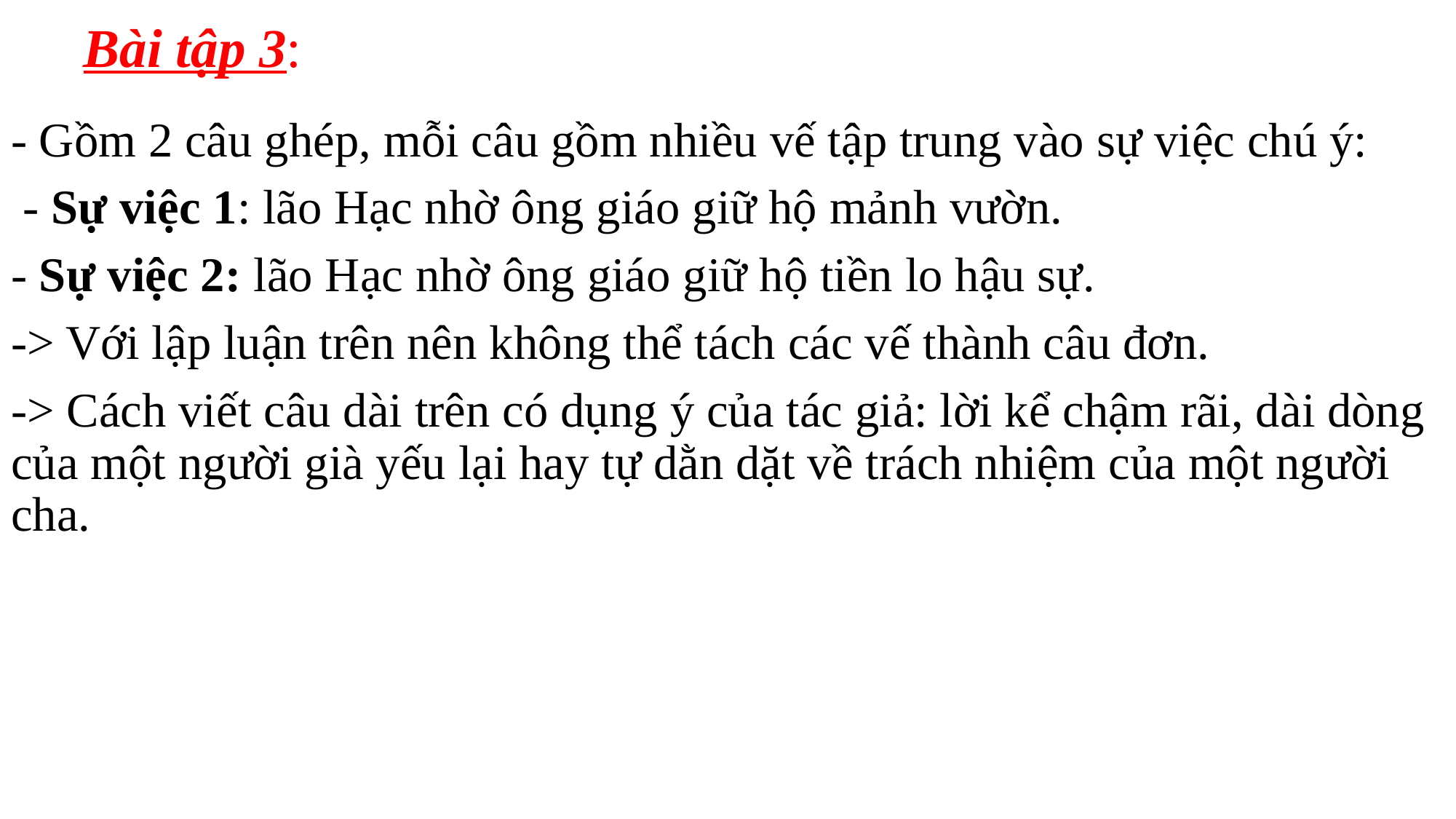

# Bài tập 3:
- Gồm 2 câu ghép, mỗi câu gồm nhiều vế tập trung vào sự việc chú ý:
 - Sự việc 1: lão Hạc nhờ ông giáo giữ hộ mảnh vườn.
- Sự việc 2: lão Hạc nhờ ông giáo giữ hộ tiền lo hậu sự.
-> Với lập luận trên nên không thể tách các vế thành câu đơn.
-> Cách viết câu dài trên có dụng ý của tác giả: lời kể chậm rãi, dài dòng của một người già yếu lại hay tự dằn dặt về trách nhiệm của một người cha.